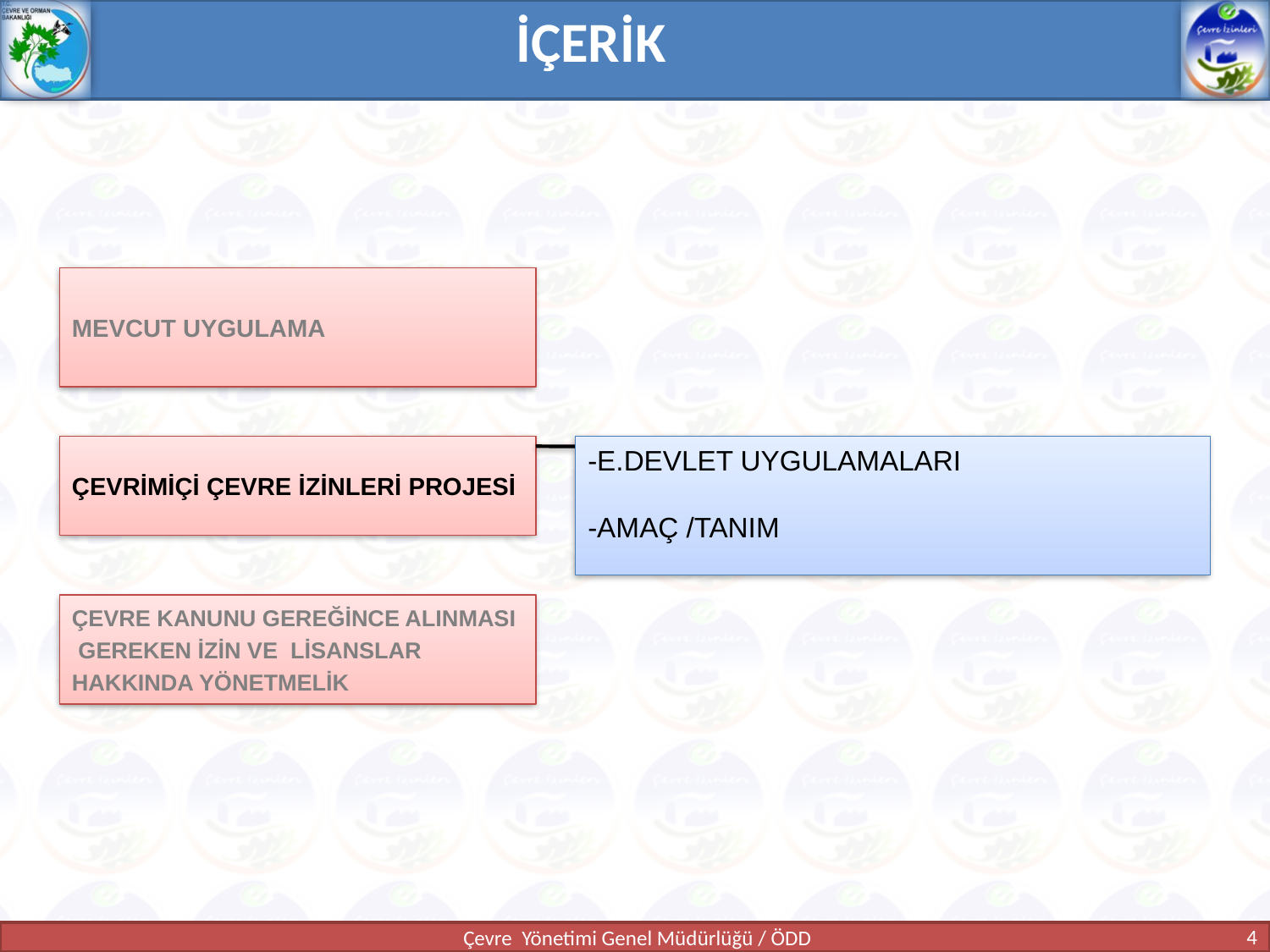

İÇERİK
MEVCUT UYGULAMA
ÇEVRİMİÇİ ÇEVRE İZİNLERİ PROJESİ

-E.DEVLET UYGULAMALARI

-AMAÇ /TANIM

ÇEVRE KANUNU GEREĞİNCE ALINMASI
 GEREKEN İZİN VE  LİSANSLAR
HAKKINDA YÖNETMELİK
4
Çevre  Yönetimi Genel Müdürlüğü / ÖDD